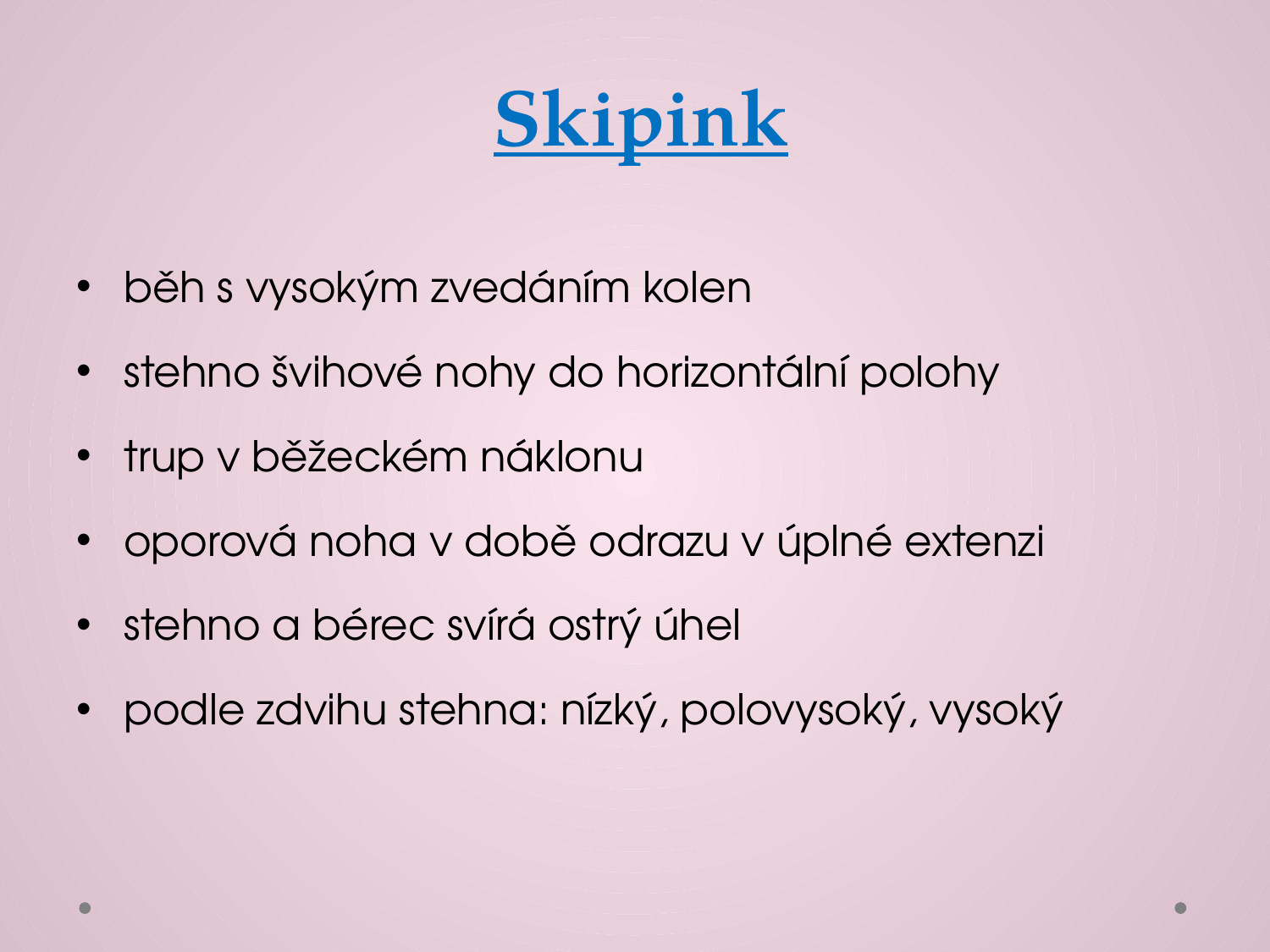

# Skipink
běh s vysokým zvedáním kolen
stehno švihové nohy do horizontální polohy
trup v běžeckém náklonu
oporová noha v době odrazu v úplné extenzi
stehno a bérec svírá ostrý úhel
podle zdvihu stehna: nízký, polovysoký, vysoký